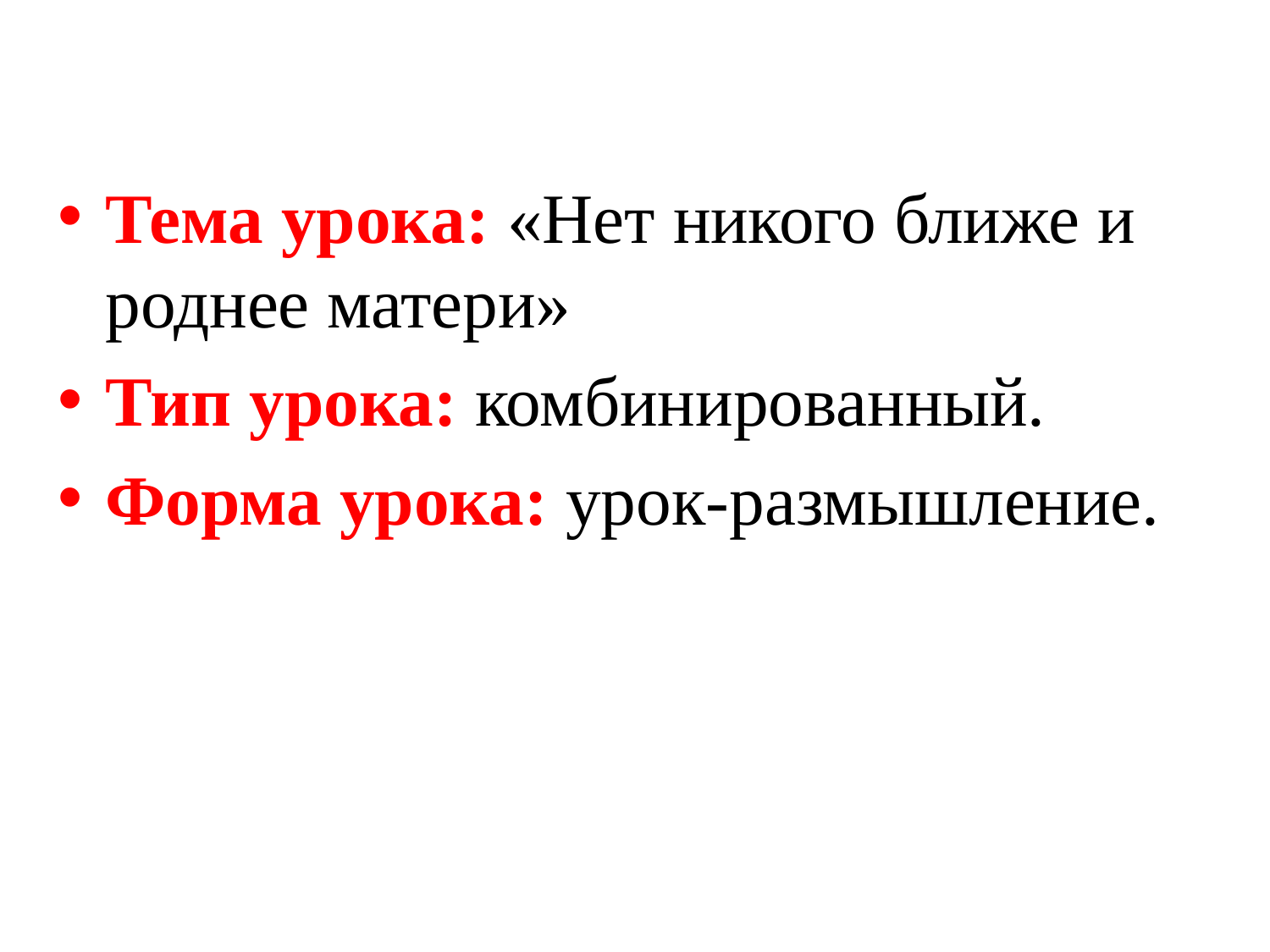

Тема урока: «Нет никого ближе и роднее матери»
Тип урока: комбинированный.
Форма урока: урок-размышление.